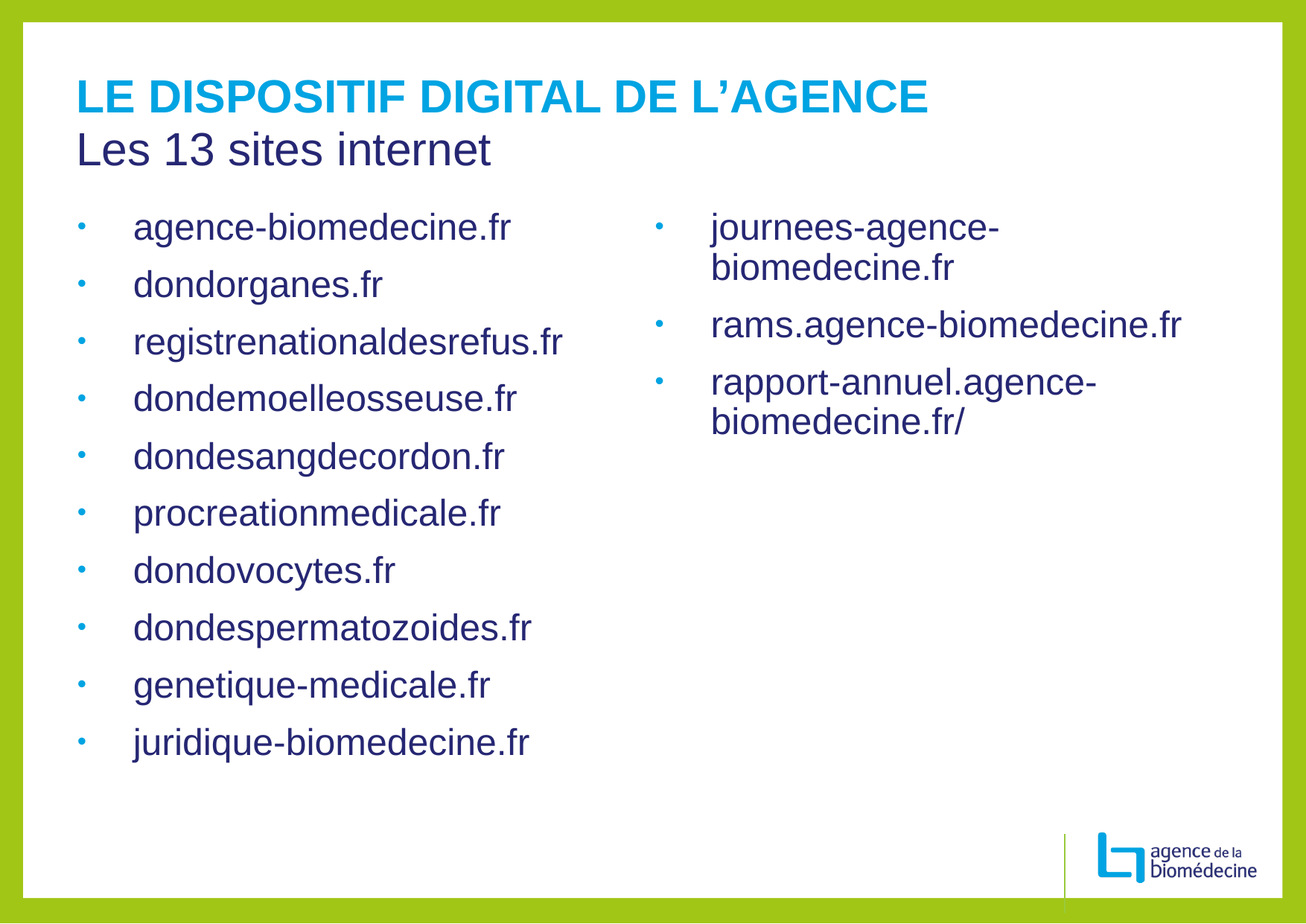

LE DISPOSITIF DIGITAL DE L’AGENCE

Les 13 sites internet

agence-biomedecine.fr
dondorganes.fr
registrenationaldesrefus.fr
dondemoelleosseuse.fr
dondesangdecordon.fr
procreationmedicale.fr
dondovocytes.fr
dondespermatozoides.fr
genetique-medicale.fr
juridique-biomedecine.fr
journees-agence-biomedecine.fr
rams.agence-biomedecine.fr
rapport-annuel.agence-biomedecine.fr/